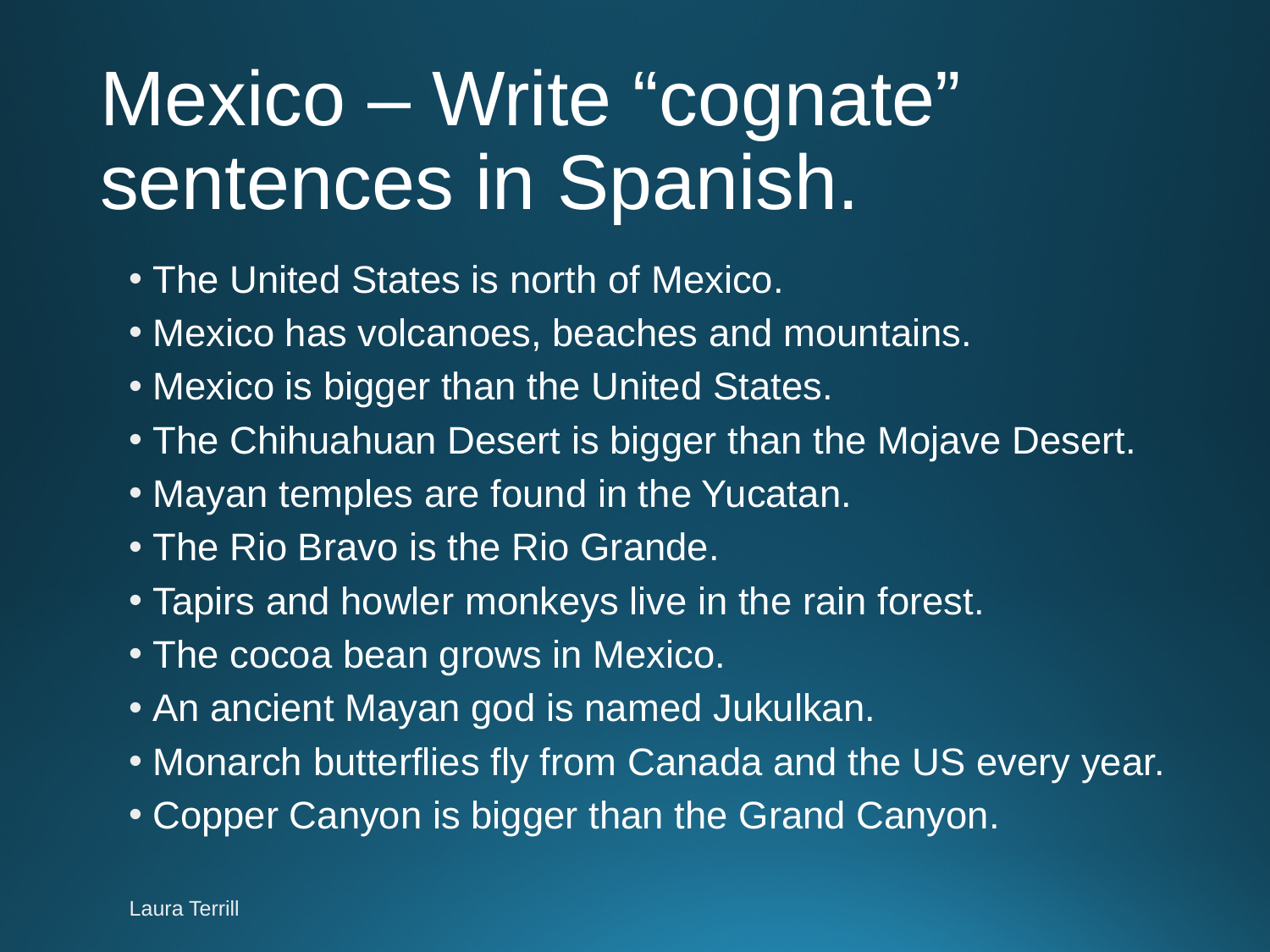

# Mexico – Write “cognate” sentences in Spanish.
The United States is north of Mexico.
Mexico has volcanoes, beaches and mountains.
Mexico is bigger than the United States.
The Chihuahuan Desert is bigger than the Mojave Desert.
Mayan temples are found in the Yucatan.
The Rio Bravo is the Rio Grande.
Tapirs and howler monkeys live in the rain forest.
The cocoa bean grows in Mexico.
An ancient Mayan god is named Jukulkan.
Monarch butterflies fly from Canada and the US every year.
Copper Canyon is bigger than the Grand Canyon.
Laura Terrill